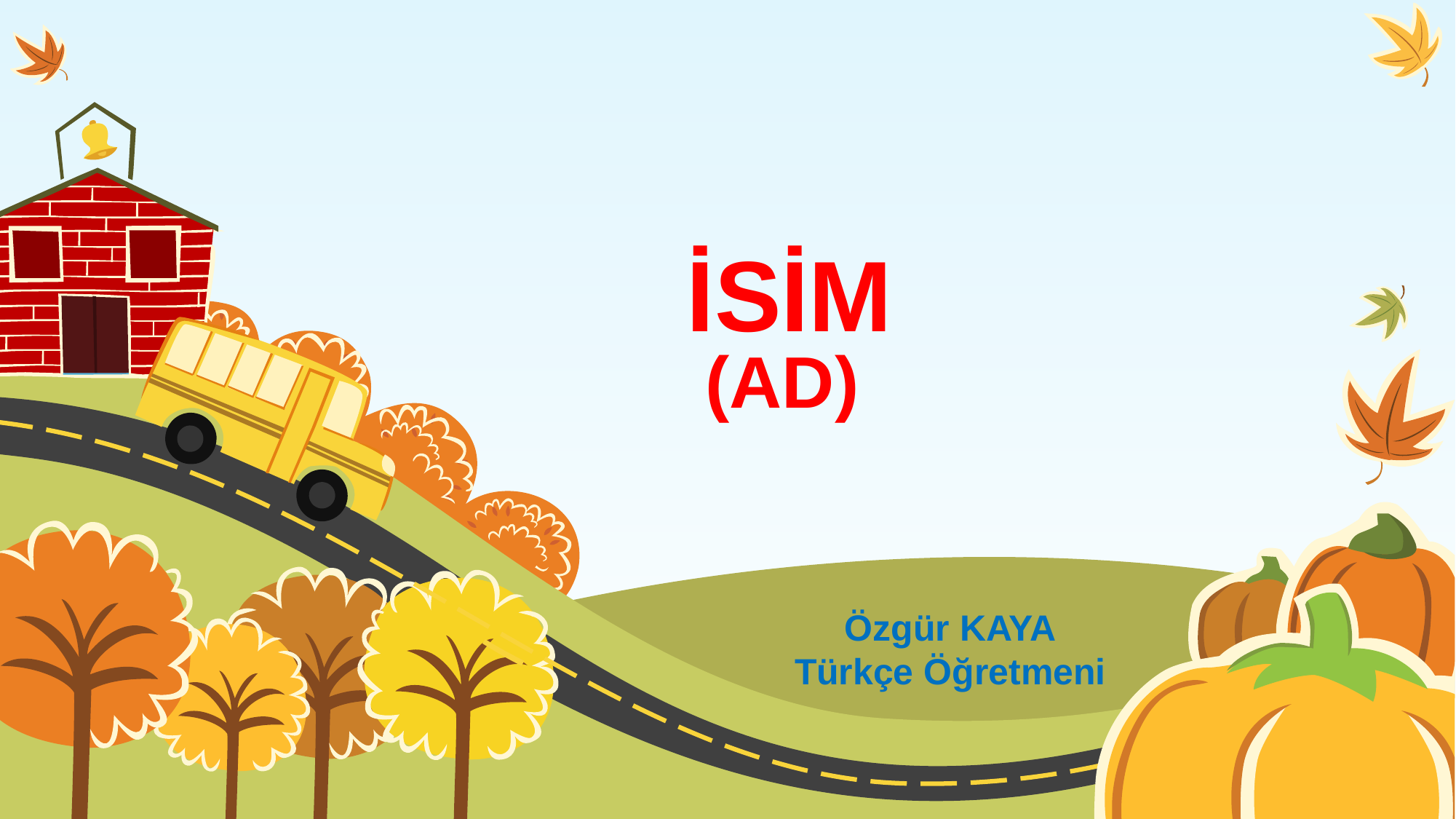

# İSİM
(AD)
Özgür KAYA
Türkçe Öğretmeni